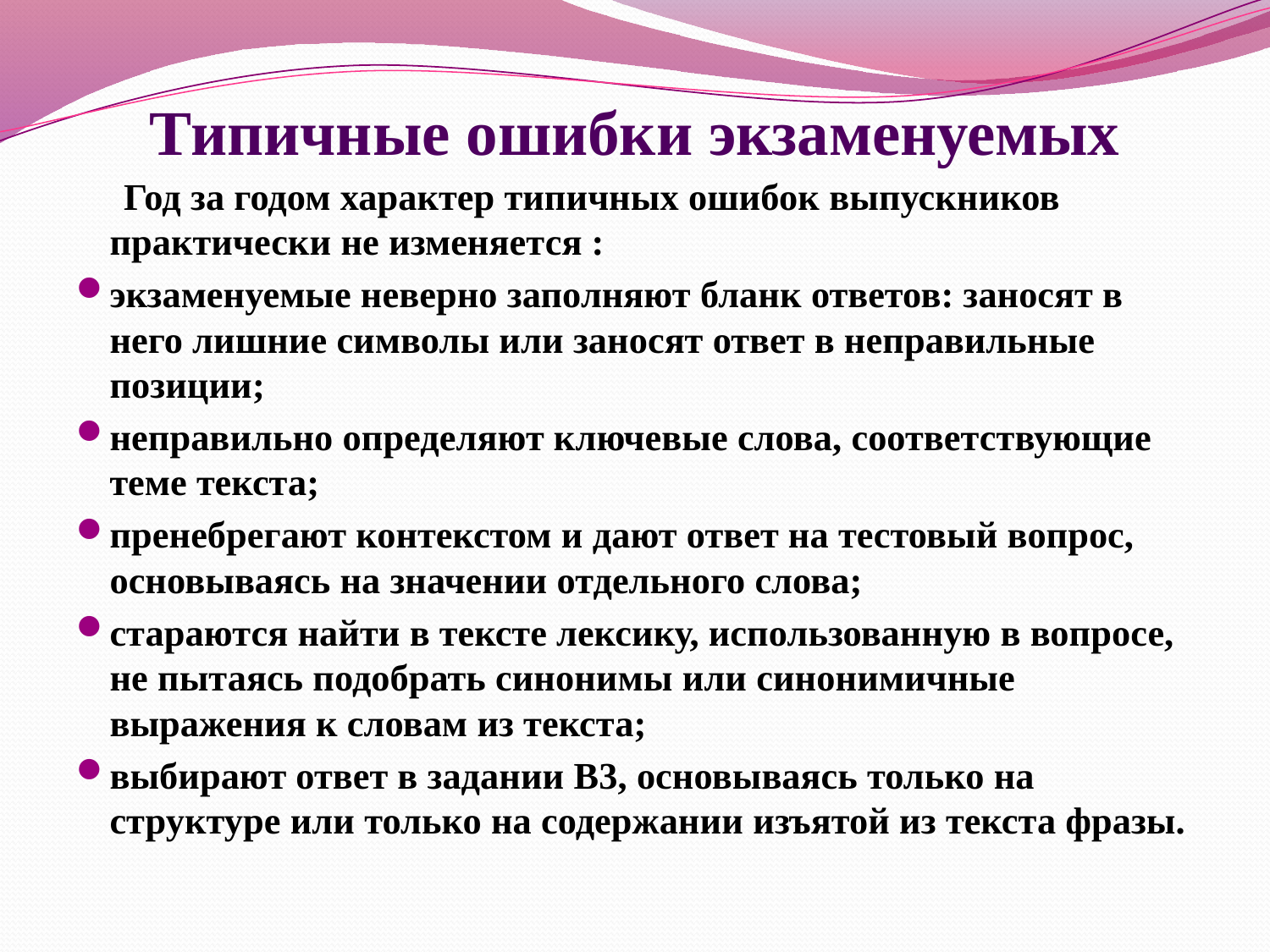

# Типичные ошибки экзаменуемых
     Год за годом характер типичных ошибок выпускников практически не изменяется :
экзаменуемые неверно заполняют бланк ответов: заносят в него лишние символы или заносят ответ в неправильные позиции;
неправильно определяют ключевые слова, соответствующие теме текста;
пренебрегают контекстом и дают ответ на тестовый вопрос, основываясь на значении отдельного слова;
стараются найти в тексте лексику, использованную в вопросе, не пытаясь подобрать синонимы или синонимичные выражения к словам из текста;
выбирают ответ в задании В3, основываясь только на структуре или только на содержании изъятой из текста фразы.